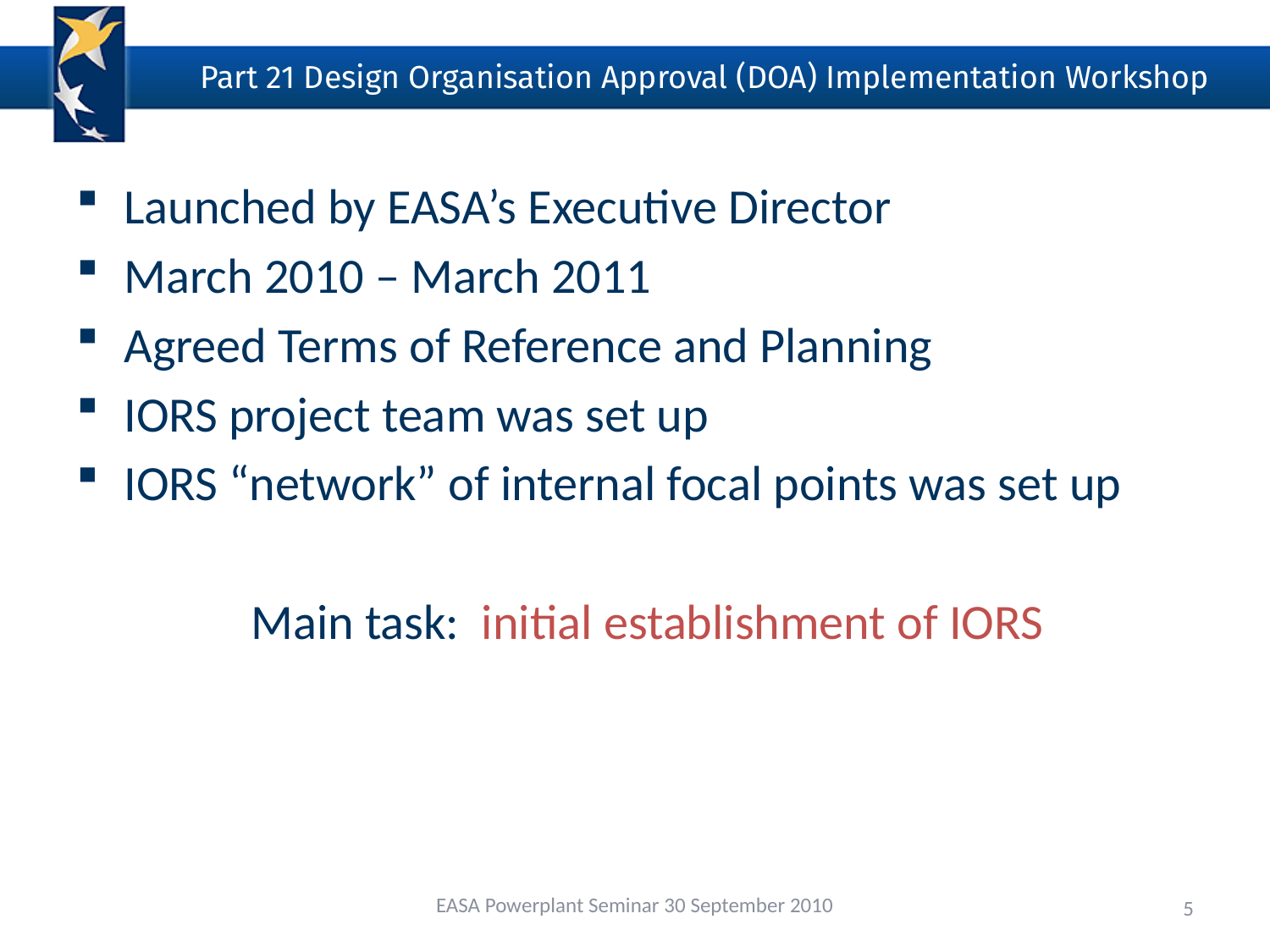

Launched by EASA’s Executive Director
March 2010 – March 2011
Agreed Terms of Reference and Planning
IORS project team was set up
IORS “network” of internal focal points was set up

		Main task:  initial establishment of IORS

EASA Powerplant Seminar 30 September 2010

5